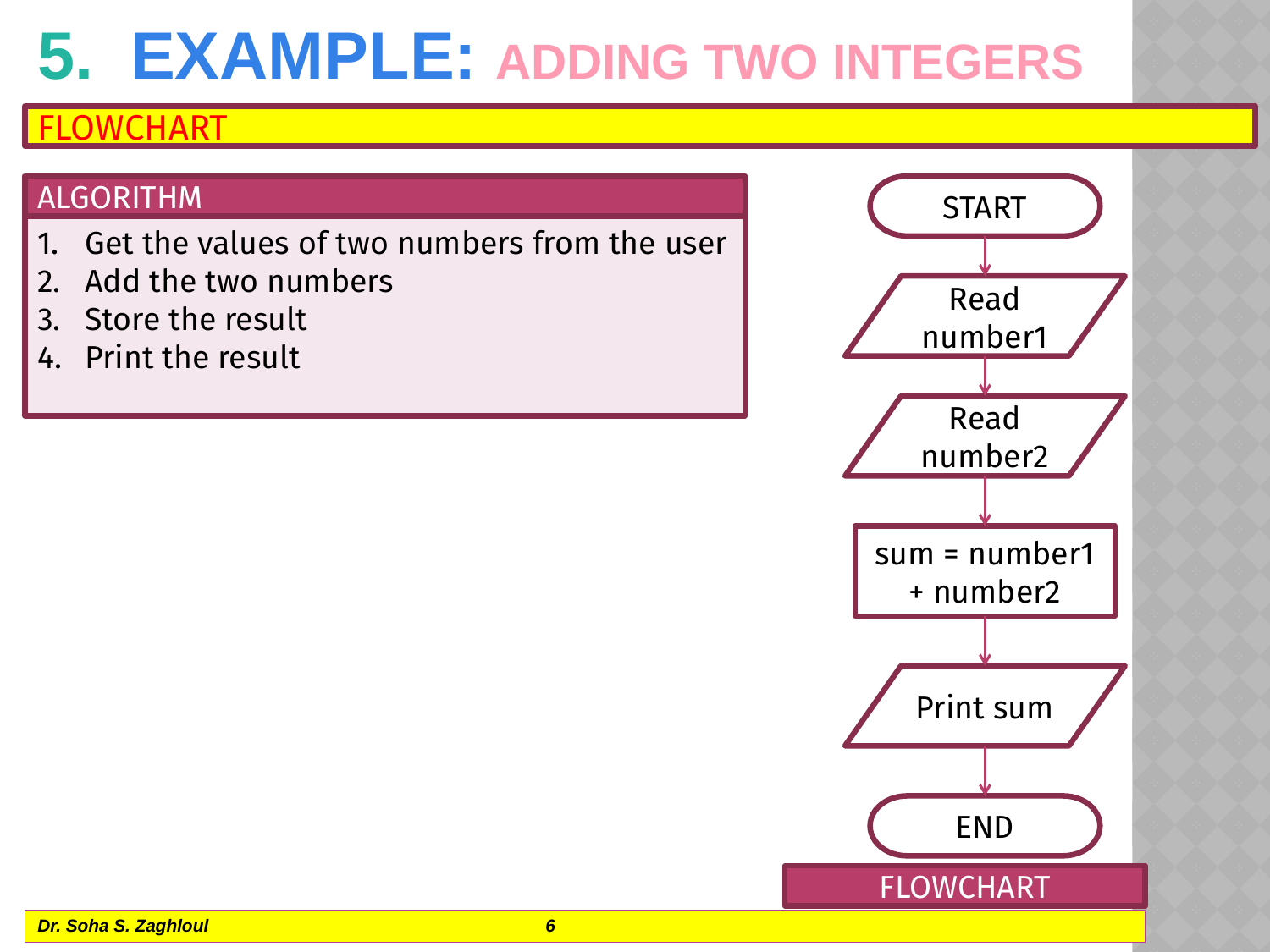

5.  eXAMPLE: Adding Two Integers
FLOWCHART
ALGORITHM
Get the values of two numbers from the user
Add the two numbers
Store the result
Print the result
START
Read number1
Read number2
sum = number1 + number2
Print sum
END
FLOWCHART
Dr. Soha S. Zaghloul			6
©1992-2013 by Pearson Education, Inc. All Rights Reserved.